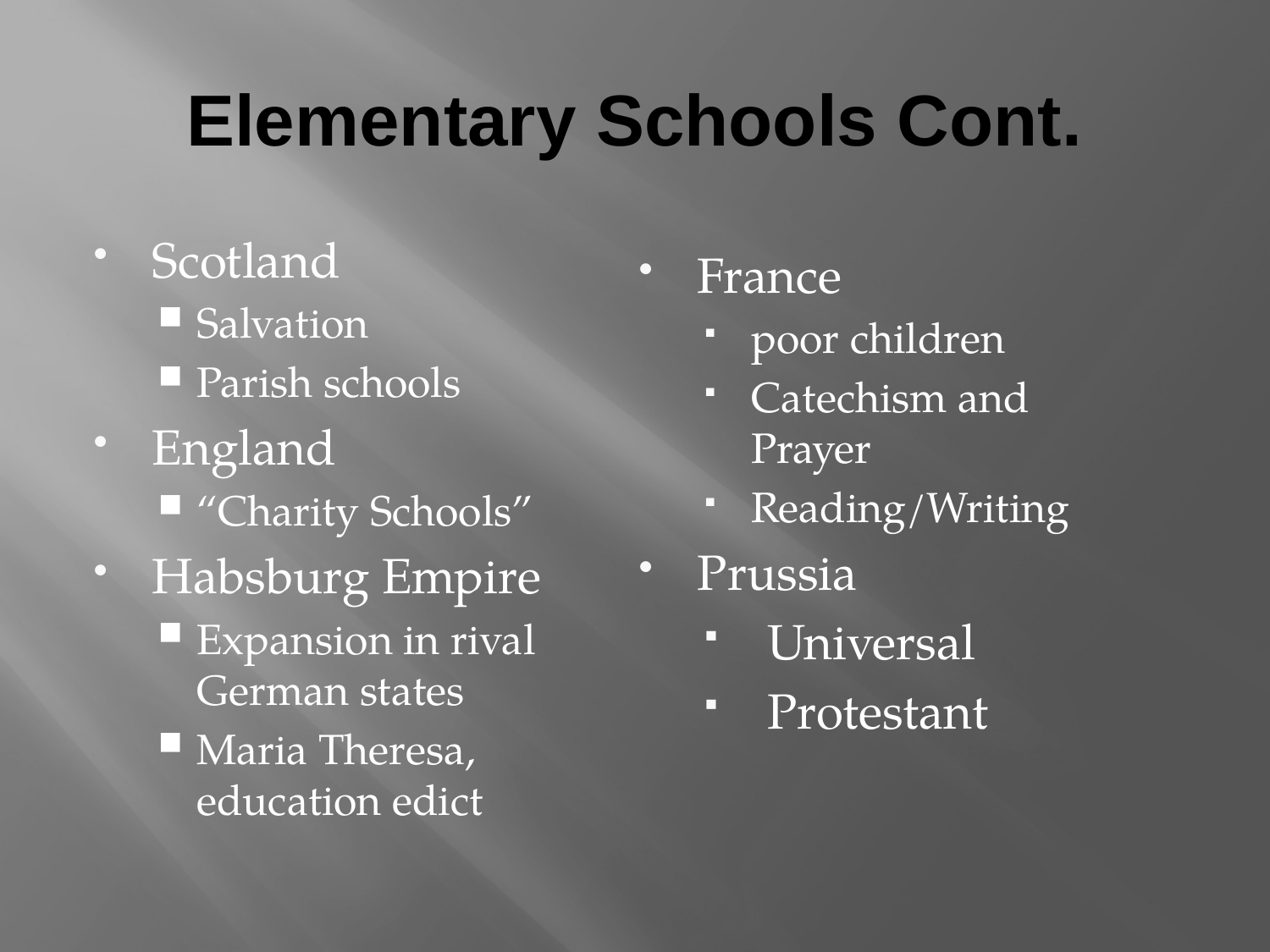

# Elementary Schools Cont.
Scotland
Salvation
Parish schools
England
“Charity Schools”
Habsburg Empire
Expansion in rival German states
Maria Theresa, education edict

France
poor children
Catechism and Prayer
Reading/Writing
Prussia
Universal
Protestant